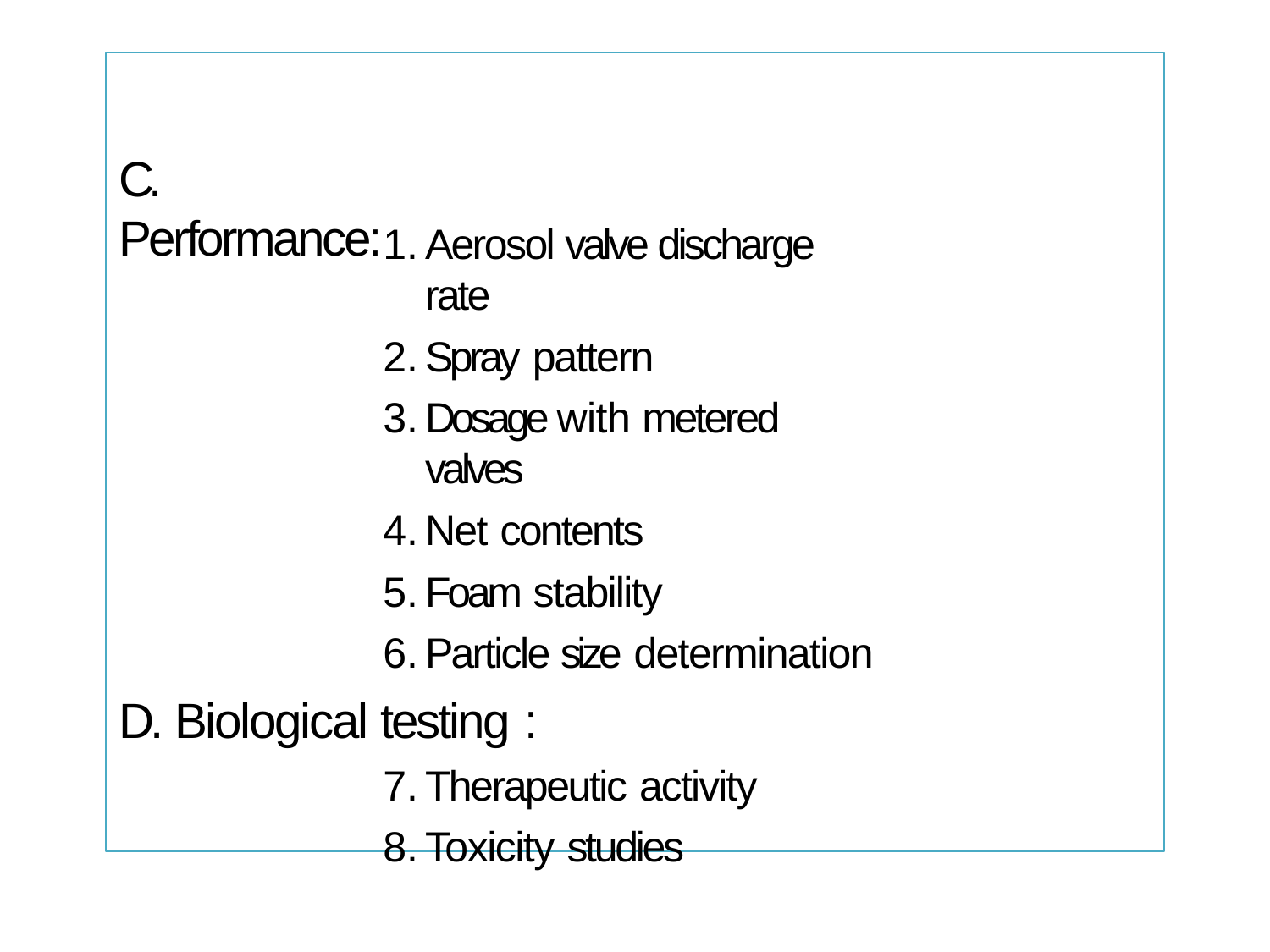

# C. Performance:
Aerosol valve discharge rate
Spray pattern
Dosage with metered valves
Net contents
Foam stability
Particle size determination
D. Biological testing :
Therapeutic activity
Toxicity studies